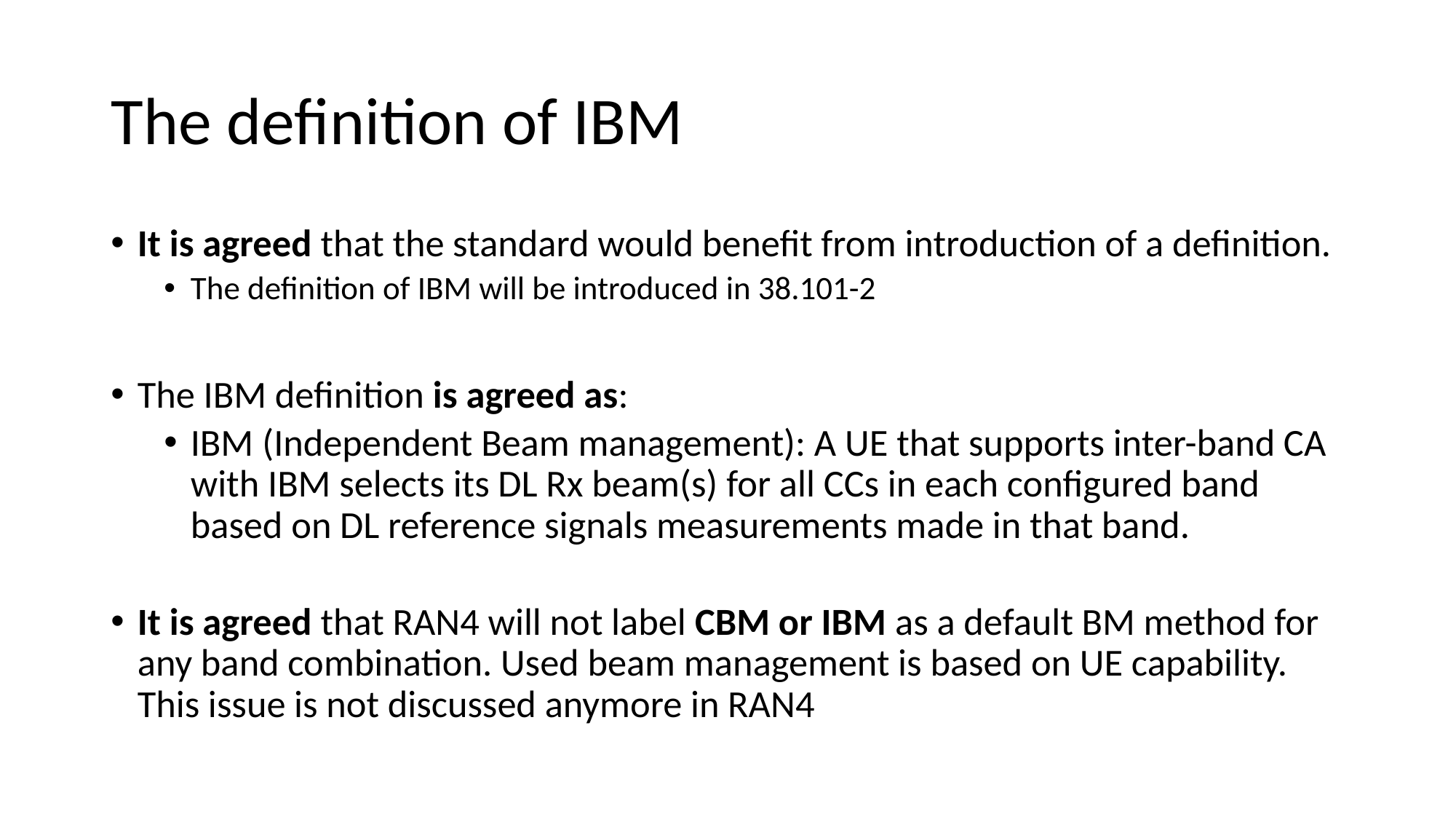

# The definition of IBM
It is agreed that the standard would benefit from introduction of a definition.
The definition of IBM will be introduced in 38.101-2

The IBM definition is agreed as:
IBM (Independent Beam management): A UE that supports inter-band CA with IBM selects its DL Rx beam(s) for all CCs in each configured band based on DL reference signals measurements made in that band.

It is agreed that RAN4 will not label CBM or IBM as a default BM method for any band combination. Used beam management is based on UE capability. This issue is not discussed anymore in RAN4